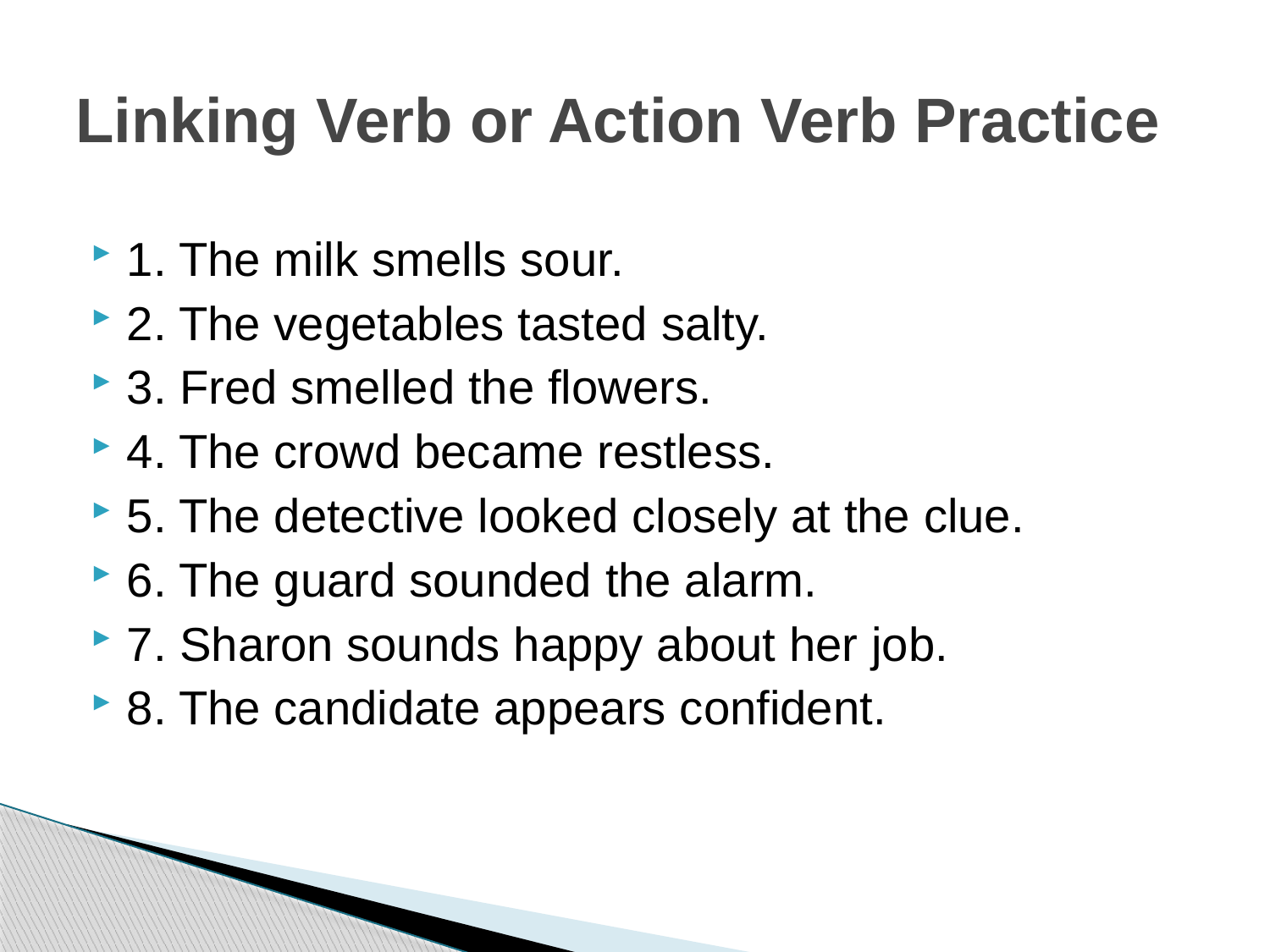

# Linking Verb or Action Verb Practice
1. The milk smells sour.
2. The vegetables tasted salty.
3. Fred smelled the flowers.
4. The crowd became restless.
5. The detective looked closely at the clue.
6. The guard sounded the alarm.
7. Sharon sounds happy about her job.
8. The candidate appears confident.